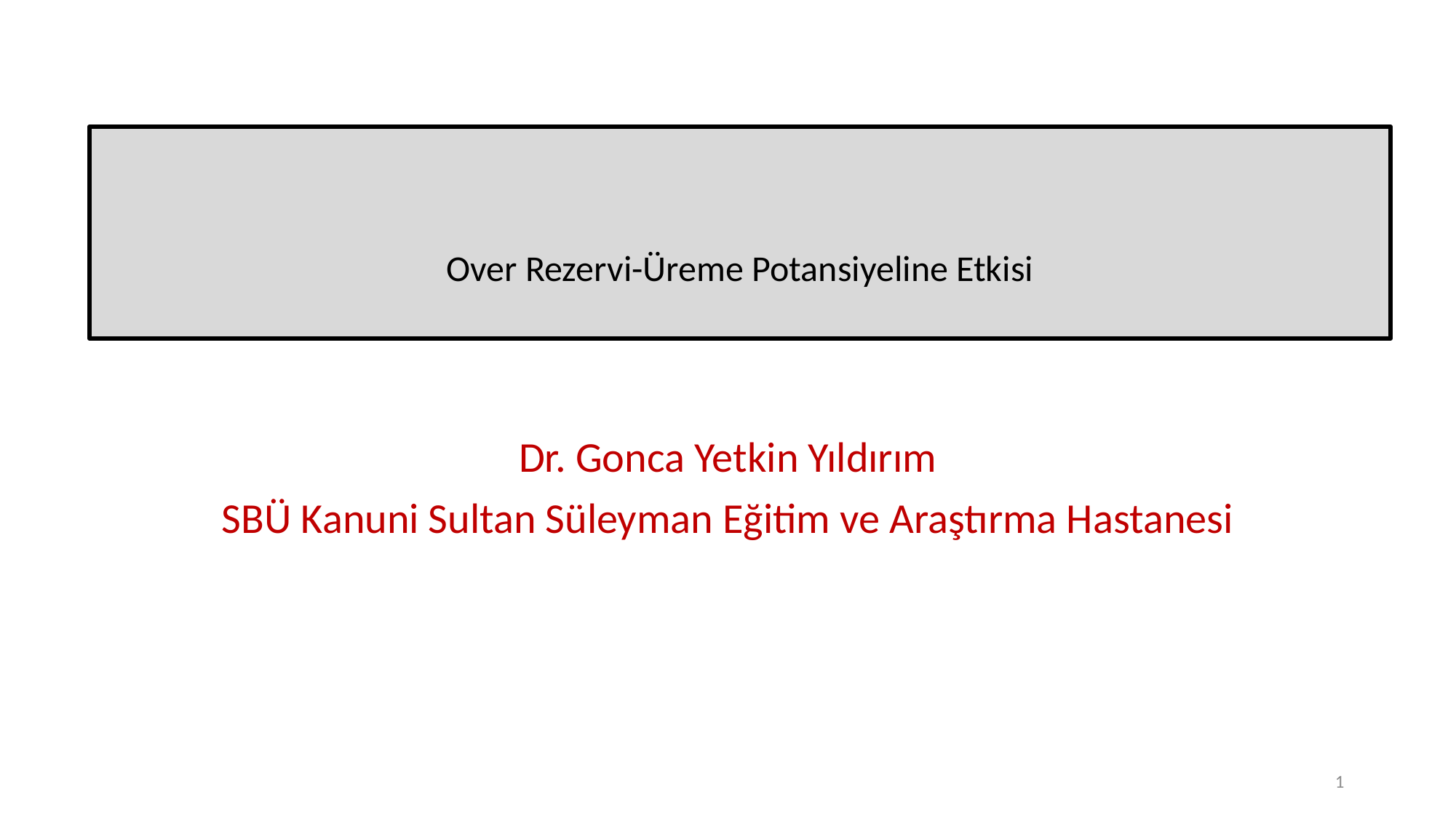

# Over Rezervi-Üreme Potansiyeline Etkisi
Dr. Gonca Yetkin Yıldırım
SBÜ Kanuni Sultan Süleyman Eğitim ve Araştırma Hastanesi
1